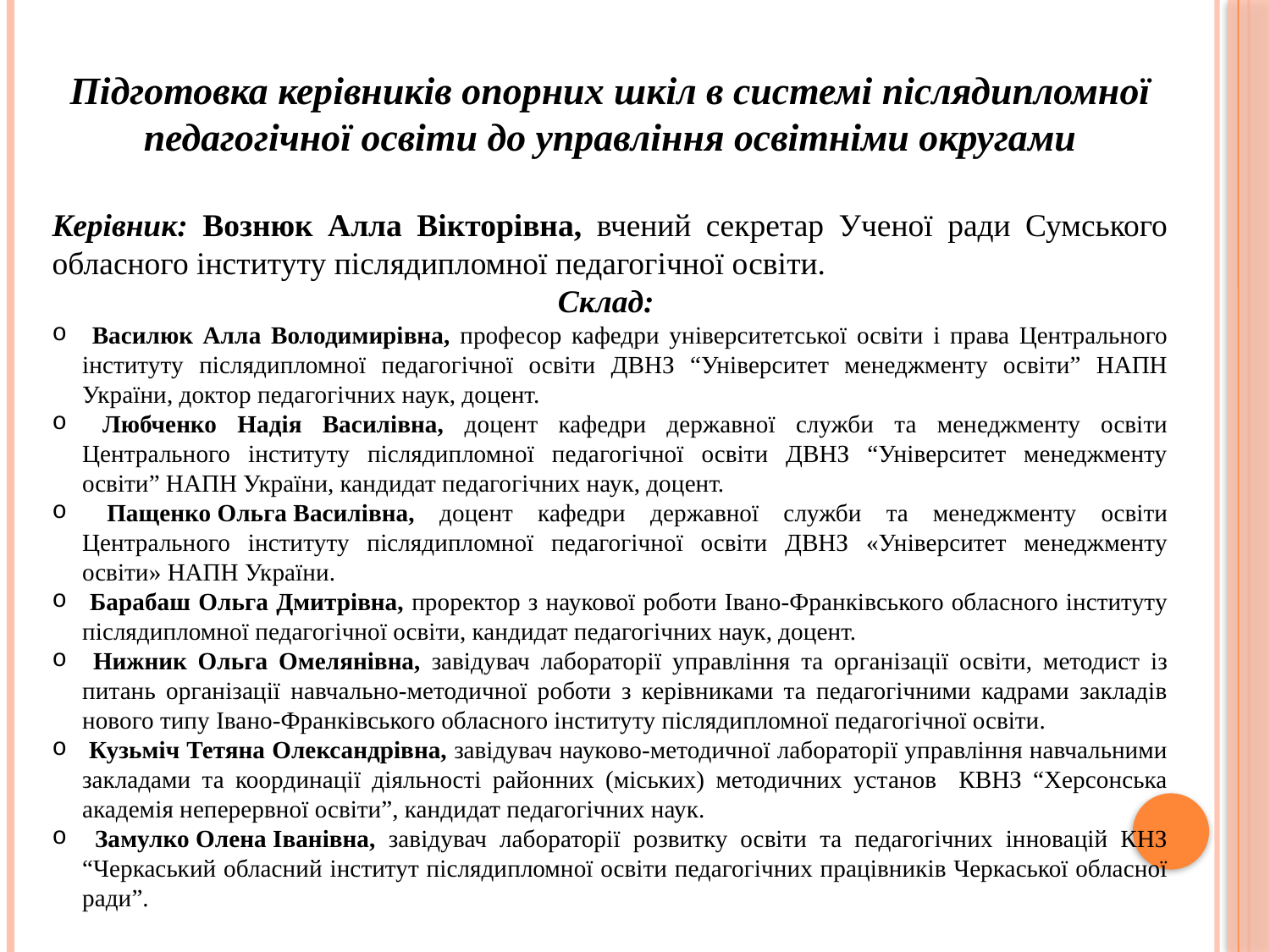

Підготовка керівників опорних шкіл в системі післядипломної педагогічної освіти до управління освітніми округами

Керівник: Вознюк Алла Вікторівна, вчений секретар Ученої ради Сумського обласного інституту післядипломної педагогічної освіти.
Склад:
 Василюк Алла Володимирівна, професор кафедри університетської освіти і права Центрального інституту післядипломної педагогічної освіти ДВНЗ “Університет менеджменту освіти” НАПН України, доктор педагогічних наук, доцент.
 Любченко Надія Василівна, доцент кафедри державної служби та менеджменту освіти Центрального інституту післядипломної педагогічної освіти ДВНЗ “Університет менеджменту освіти” НАПН України, кандидат педагогічних наук, доцент.
 Пащенко Ольга Василівна, доцент кафедри державної служби та менеджменту освіти Центрального інституту післядипломної педагогічної освіти ДВНЗ «Університет менеджменту освіти» НАПН України.
 Барабаш Ольга Дмитрівна, проректор з наукової роботи Івано-Франківського обласного інституту післядипломної педагогічної освіти, кандидат педагогічних наук, доцент.
 Нижник Ольга Омелянівна, завідувач лабораторії управління та організації освіти, методист із питань організації навчально-методичної роботи з керівниками та педагогічними кадрами закладів нового типу Івано-Франківського обласного інституту післядипломної педагогічної освіти.
 Кузьміч Тетяна Олександрівна, завідувач науково-методичної лабораторії управління навчальними закладами та координації діяльності районних (міських) методичних установ  КВНЗ “Херсонська академія неперервної освіти”, кандидат педагогічних наук.
 Замулко Олена Іванівна, завідувач лабораторії розвитку освіти та педагогічних інновацій КНЗ “Черкаський обласний інститут післядипломної освіти педагогічних працівників Черкаської обласної ради”.